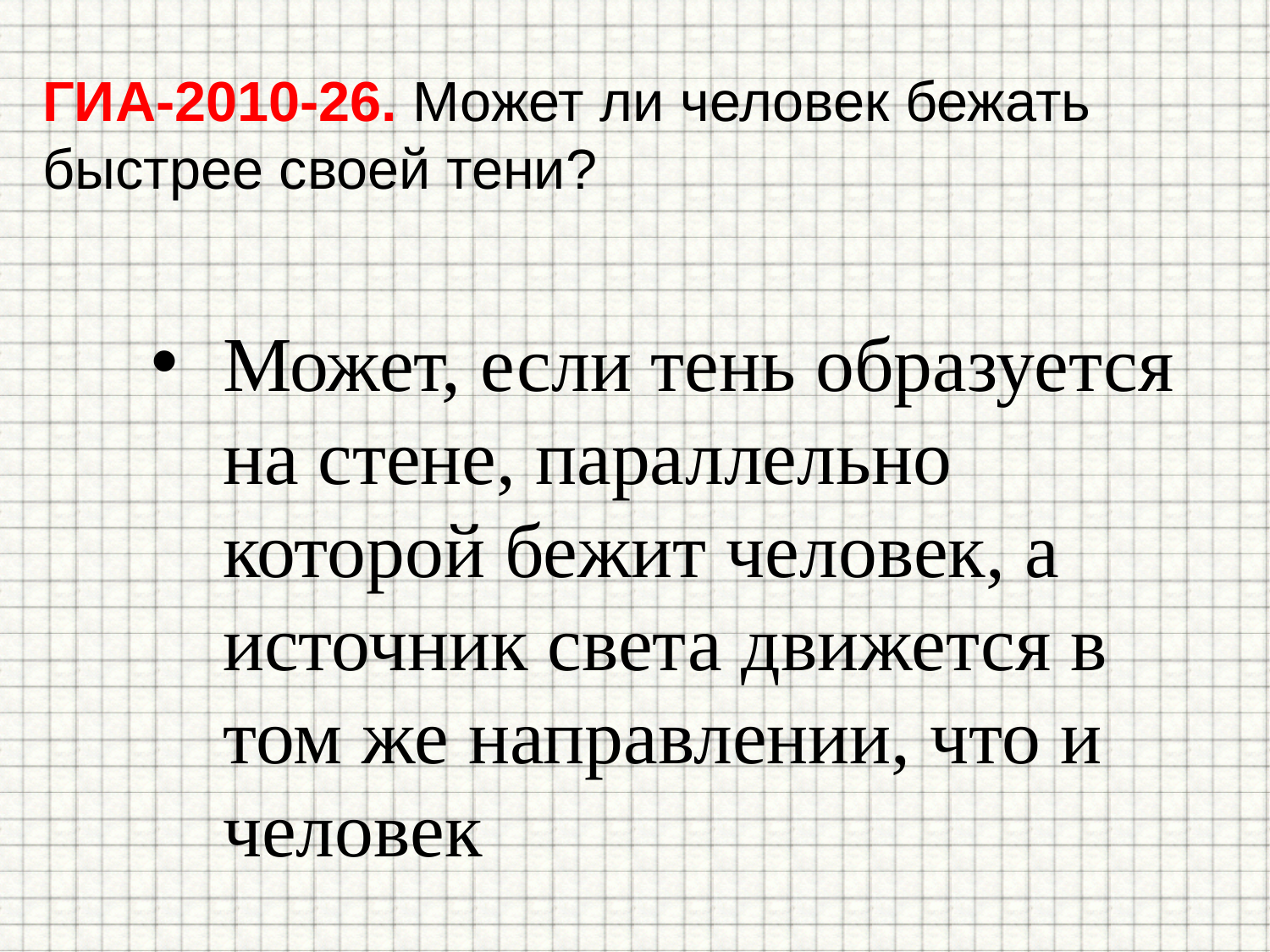

# ГИА-2010-26. Может ли человек бежать быстрее своей тени?
Может, если тень образуется на стене, параллельно которой бежит человек, а источник света движется в том же направлении, что и человек